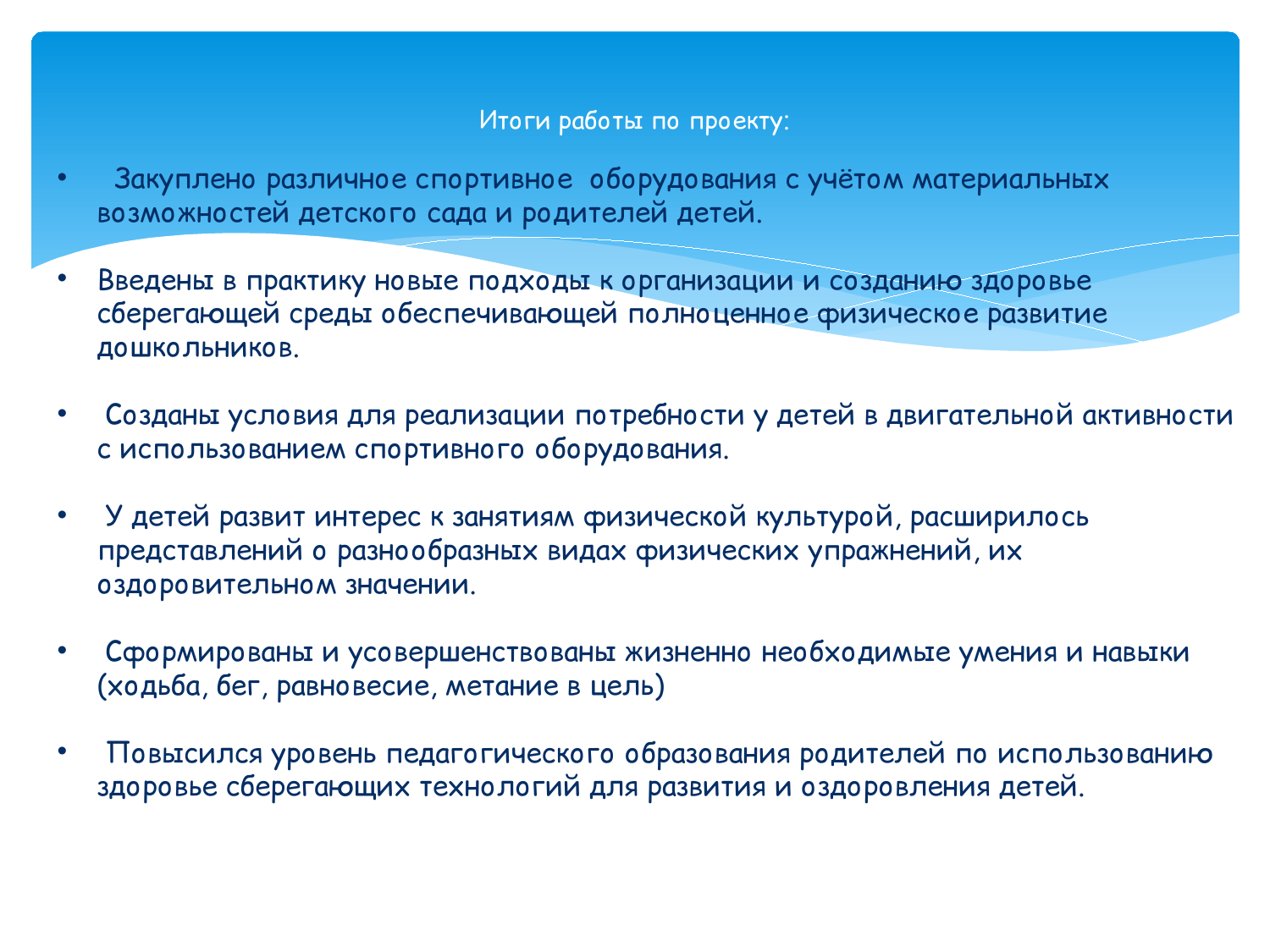

# Итоги работы по проекту:

  Закуплено различное спортивное  оборудования с учётом материальных возможностей детского сада и родителей детей.
Введены в практику новые подходы к организации и созданию здоровье сберегающей среды обеспечивающей полноценное физическое развитие дошкольников.
 Созданы условия для реализации потребности у детей в двигательной активности с использованием спортивного оборудования.
 У детей развит интерес к занятиям физической культурой, расширилось представлений о разнообразных видах физических упражнений, их оздоровительном значении.

 Сформированы и усовершенствованы жизненно необходимые умения и навыки (ходьба, бег, равновесие, метание в цель)
 Повысился уровень педагогического образования родителей по использованию здоровье сберегающих технологий для развития и оздоровления детей.